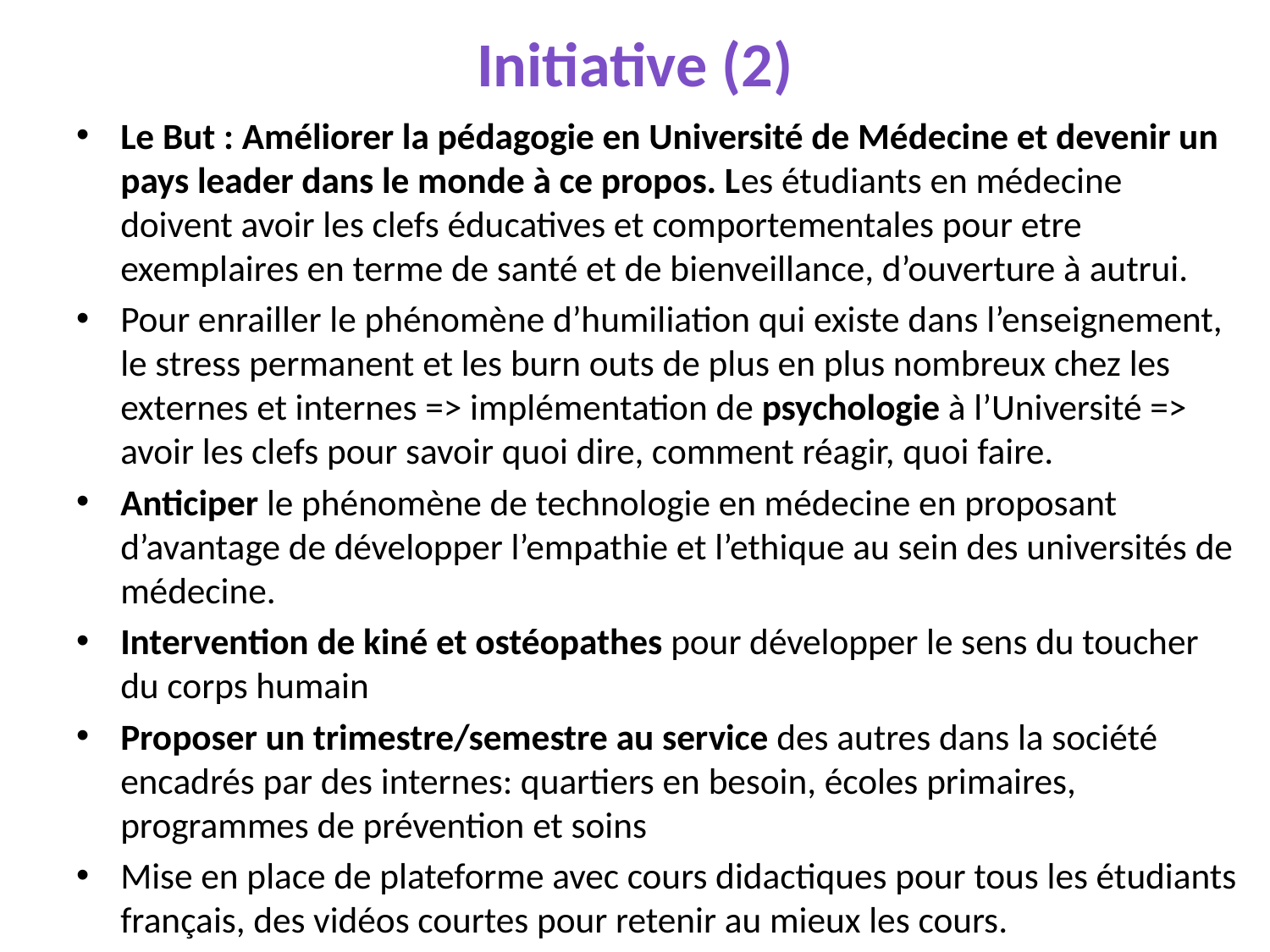

# Initiative (2)
Le But : Améliorer la pédagogie en Université de Médecine et devenir un pays leader dans le monde à ce propos. Les étudiants en médecine doivent avoir les clefs éducatives et comportementales pour etre exemplaires en terme de santé et de bienveillance, d’ouverture à autrui.
Pour enrailler le phénomène d’humiliation qui existe dans l’enseignement, le stress permanent et les burn outs de plus en plus nombreux chez les externes et internes => implémentation de psychologie à l’Université => avoir les clefs pour savoir quoi dire, comment réagir, quoi faire.
Anticiper le phénomène de technologie en médecine en proposant d’avantage de développer l’empathie et l’ethique au sein des universités de médecine.
Intervention de kiné et ostéopathes pour développer le sens du toucher du corps humain
Proposer un trimestre/semestre au service des autres dans la société encadrés par des internes: quartiers en besoin, écoles primaires, programmes de prévention et soins
Mise en place de plateforme avec cours didactiques pour tous les étudiants français, des vidéos courtes pour retenir au mieux les cours.